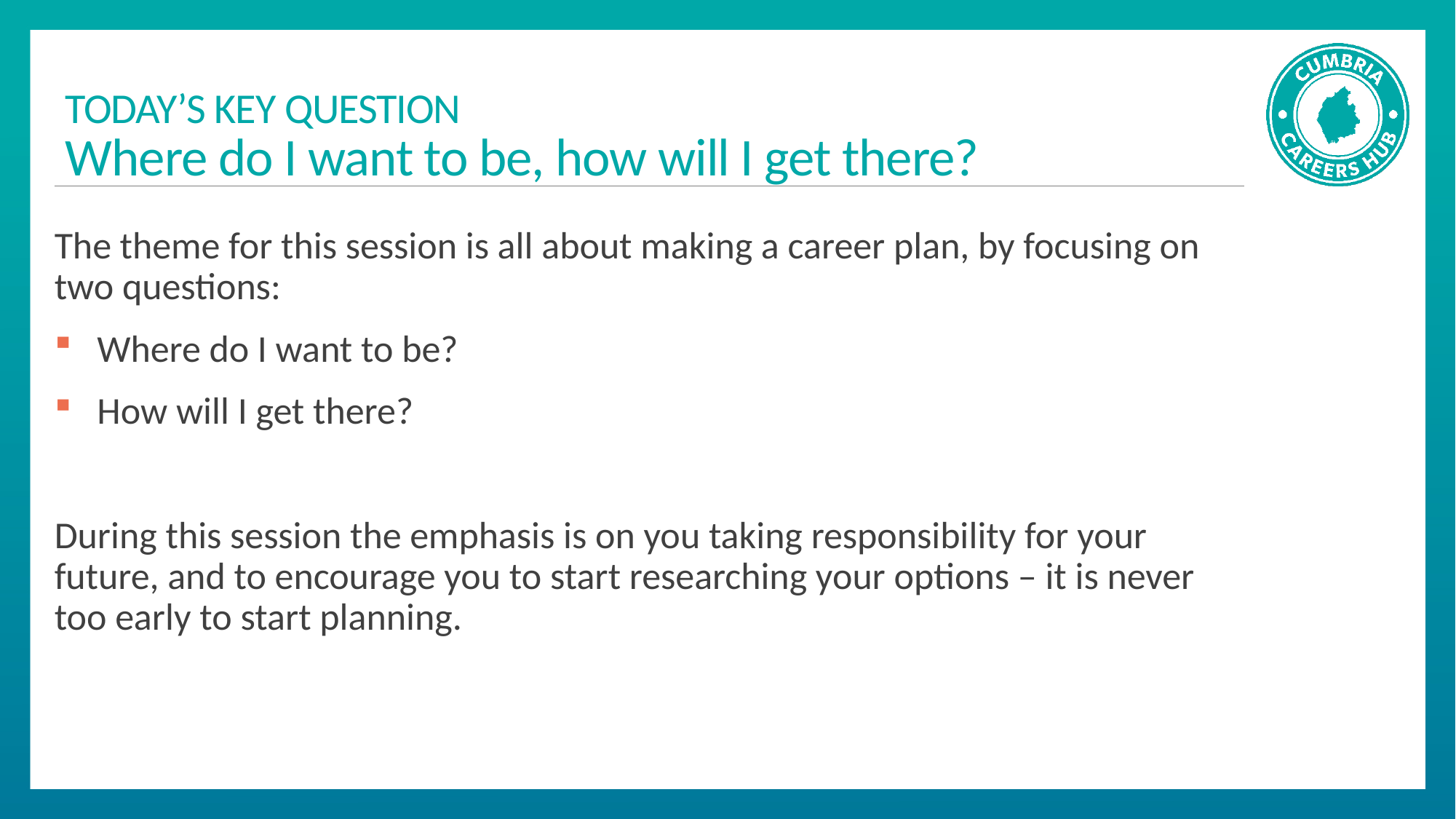

# TODAY’S KEY QUESTION Where do I want to be, how will I get there?
The theme for this session is all about making a career plan, by focusing on two questions:
Where do I want to be?
How will I get there?

During this session the emphasis is on you taking responsibility for your future, and to encourage you to start researching your options – it is never too early to start planning.